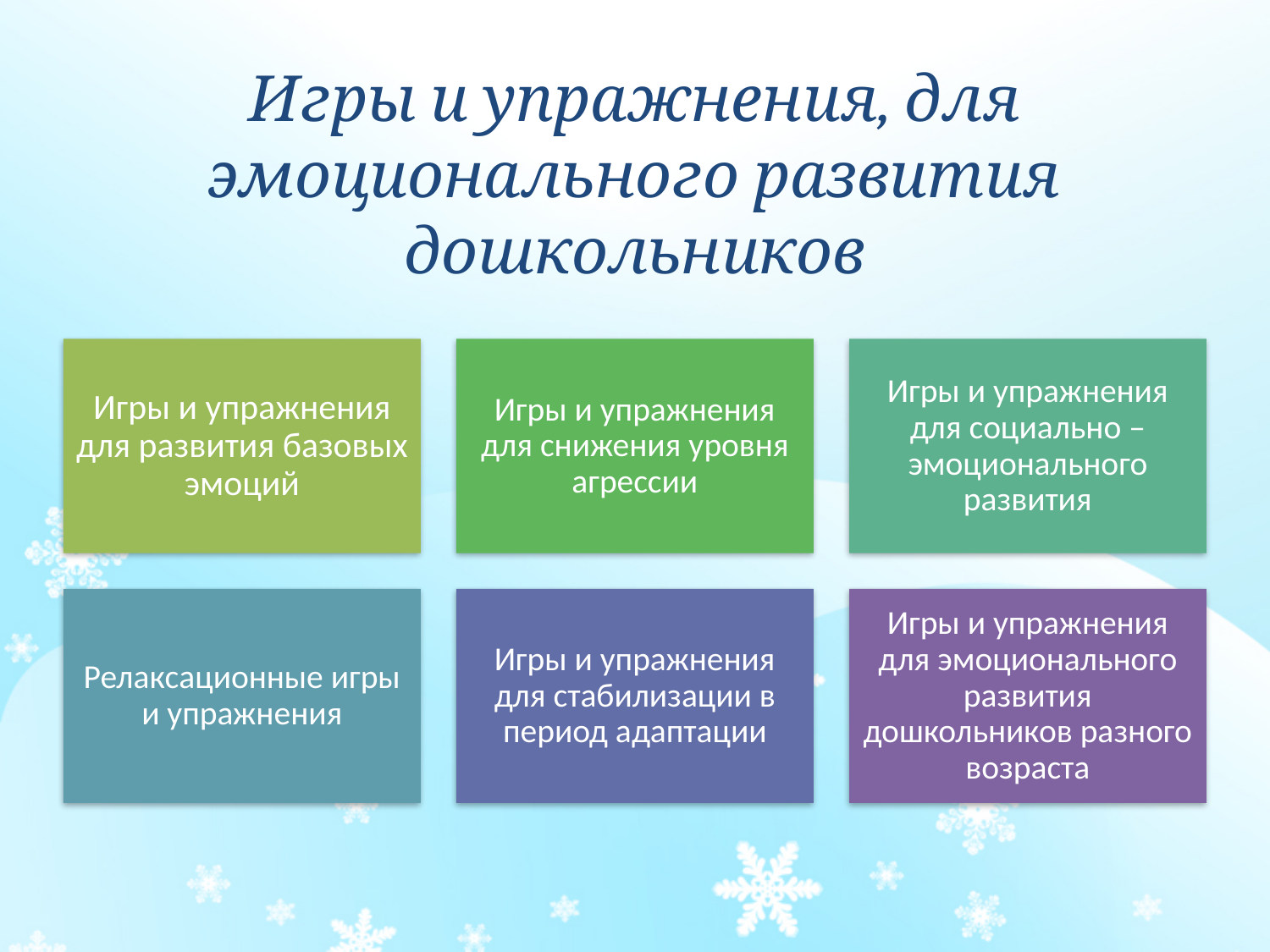

# Игры и упражнения, для эмоционального развития дошкольников
Игры и упражнения для развития базовых эмоций
Игры и упражнения для снижения уровня агрессии
Игры и упражнения для социально – эмоционального развития
Релаксационные игры и упражнения
Игры и упражнения для стабилизации в период адаптации
Игры и упражнения для эмоционального развития дошкольников разного возраста